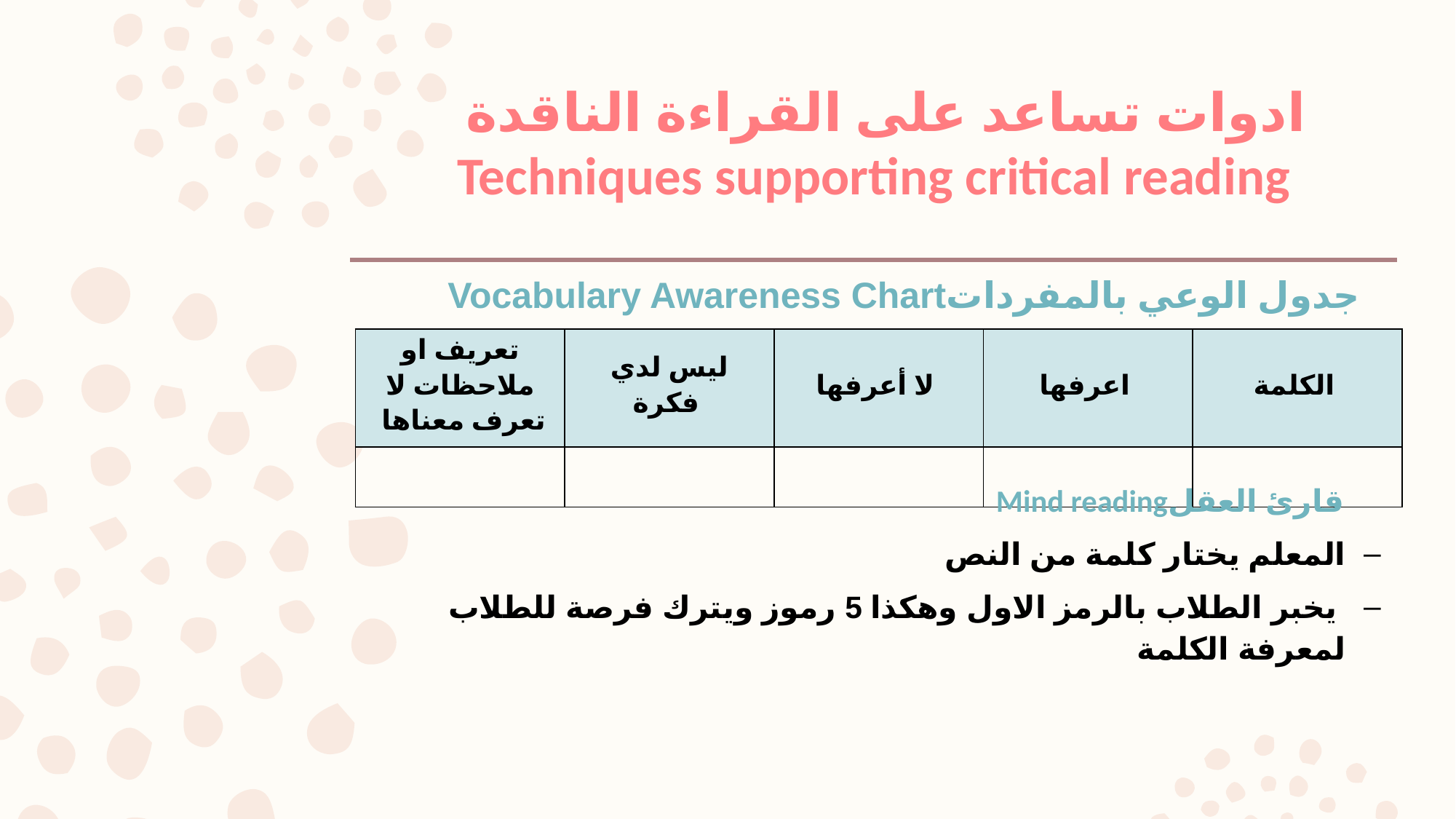

ادوات تساعد على القراءة الناقدة
Techniques supporting critical reading
# Vocabulary Awareness Chartجدول الوعي بالمفردات
| تعريف او ملاحظات لا تعرف معناها | ليس لدي فكرة | لا أعرفها | اعرفها | الكلمة |
| --- | --- | --- | --- | --- |
|  |  |  |  |  |
Mind readingقارئ العقل
المعلم يختار كلمة من النص
 يخبر الطلاب بالرمز الاول وهكذا 5 رموز ويترك فرصة للطلاب لمعرفة الكلمة